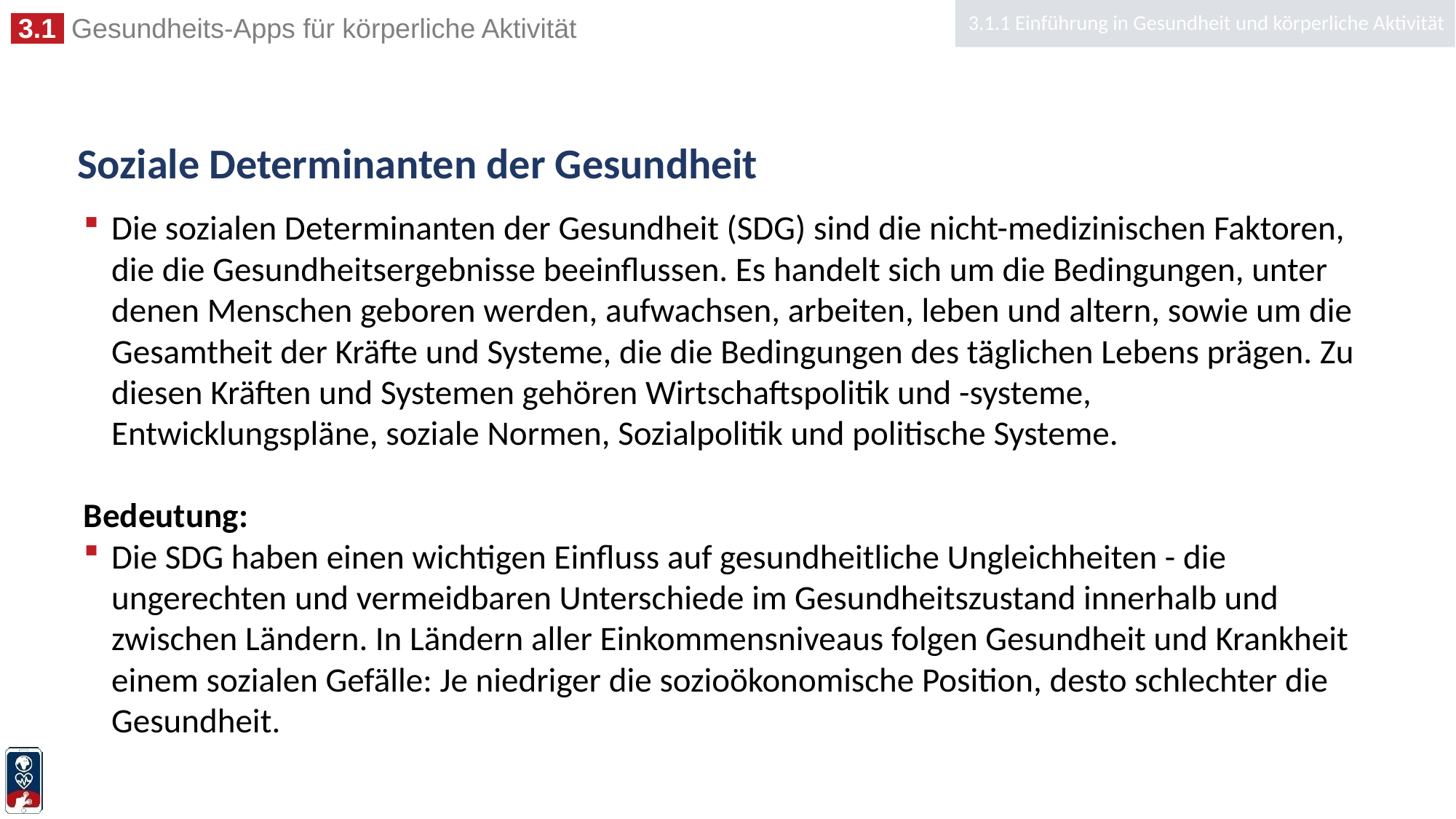

3.1.1 Einführung in Gesundheit und körperliche Aktivität
# Soziale Determinanten der Gesundheit
Die sozialen Determinanten der Gesundheit (SDG) sind die nicht-medizinischen Faktoren, die die Gesundheitsergebnisse beeinflussen. Es handelt sich um die Bedingungen, unter denen Menschen geboren werden, aufwachsen, arbeiten, leben und altern, sowie um die Gesamtheit der Kräfte und Systeme, die die Bedingungen des täglichen Lebens prägen. Zu diesen Kräften und Systemen gehören Wirtschaftspolitik und -systeme, Entwicklungspläne, soziale Normen, Sozialpolitik und politische Systeme.
Bedeutung:
Die SDG haben einen wichtigen Einfluss auf gesundheitliche Ungleichheiten - die ungerechten und vermeidbaren Unterschiede im Gesundheitszustand innerhalb und zwischen Ländern. In Ländern aller Einkommensniveaus folgen Gesundheit und Krankheit einem sozialen Gefälle: Je niedriger die sozioökonomische Position, desto schlechter die Gesundheit.